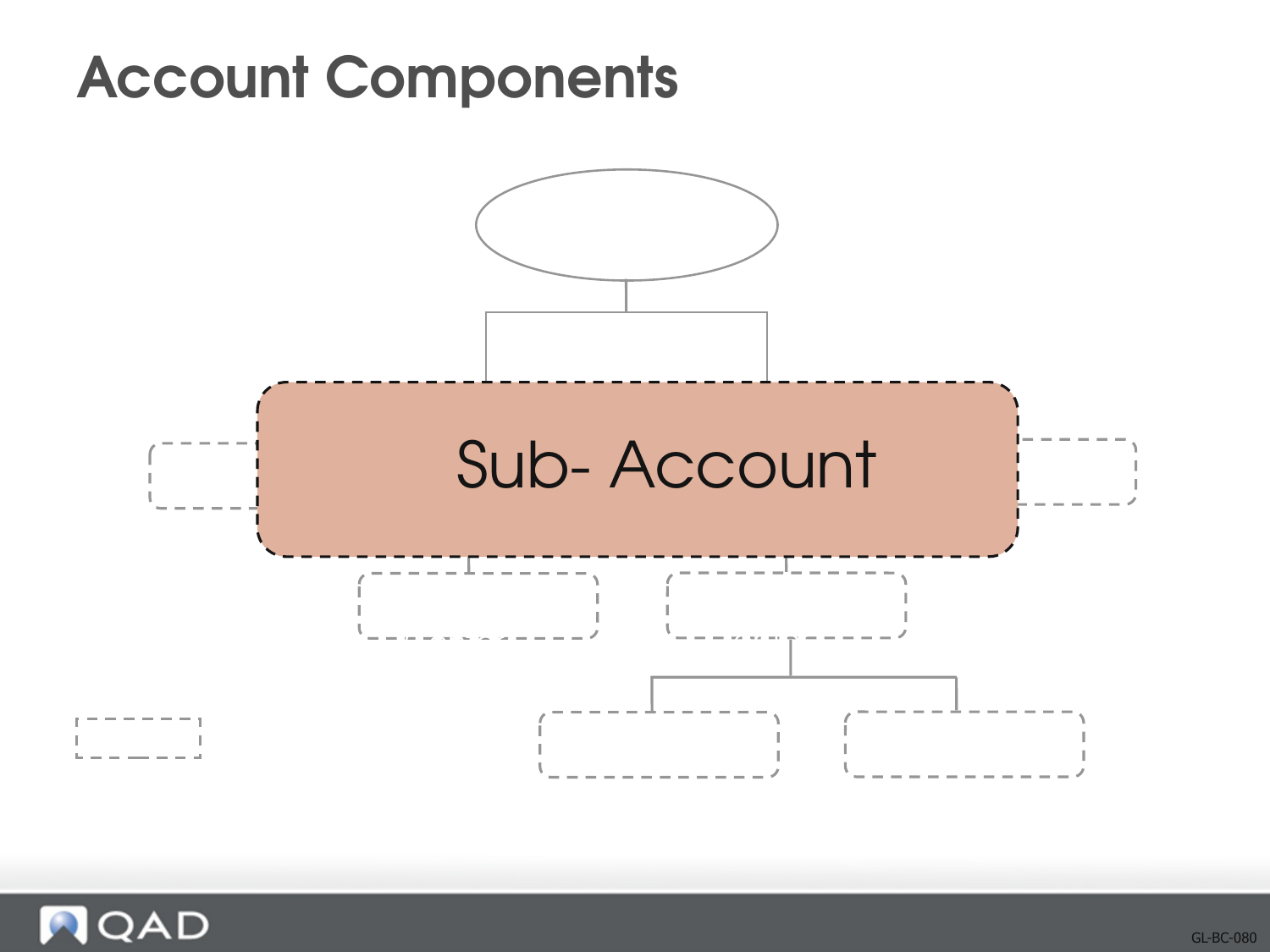

# Account Components

Entity

GL Account

Sub- Account

Sub-Account

Sub-Account

Sub-Account

Cost Center

Cost Center

Optional

Project

Project

GL-BC-080